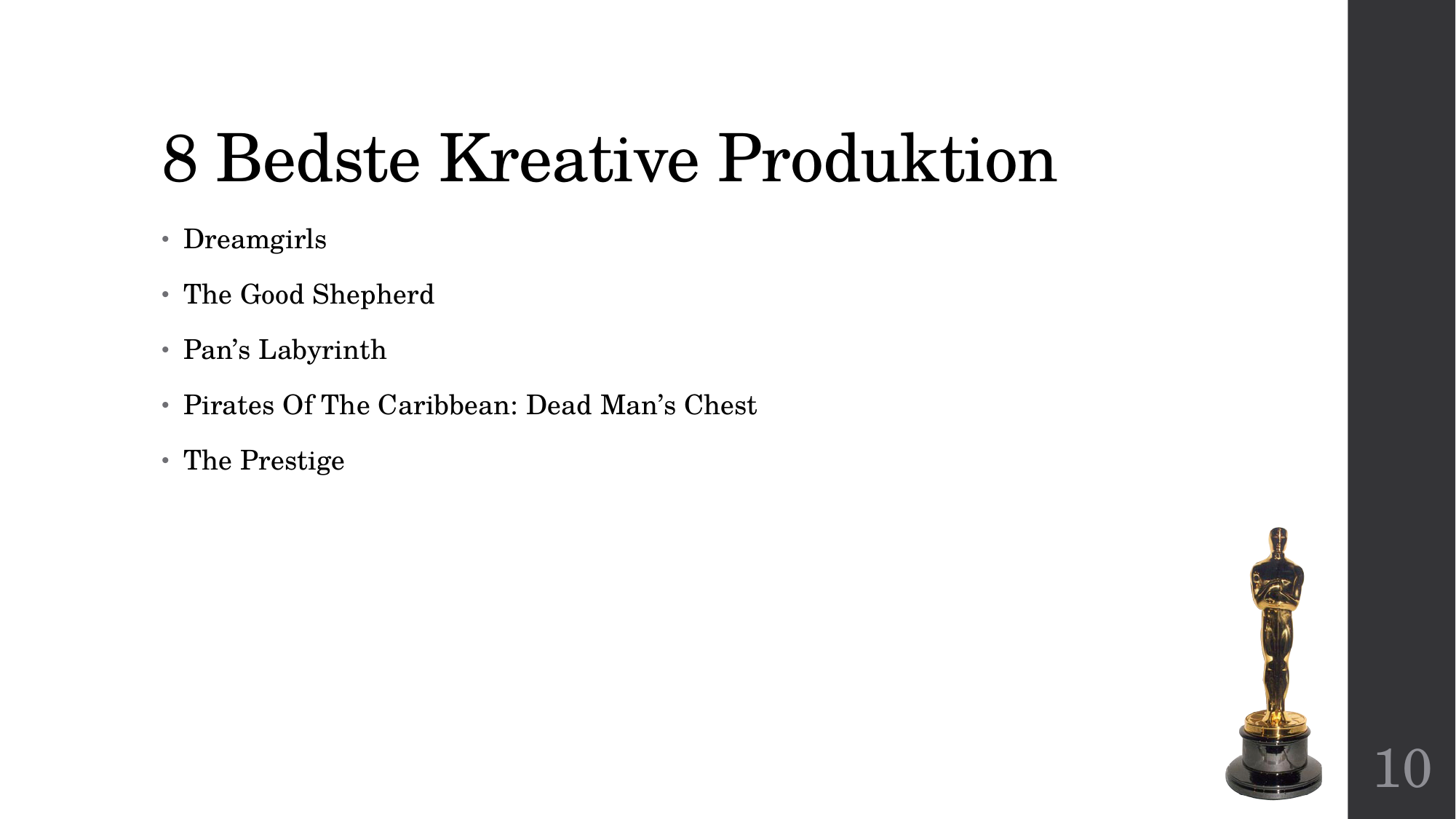

# 8 Bedste Kreative Produktion
Dreamgirls
The Good Shepherd
Pan’s Labyrinth
Pirates Of The Caribbean: Dead Man’s Chest
The Prestige
10